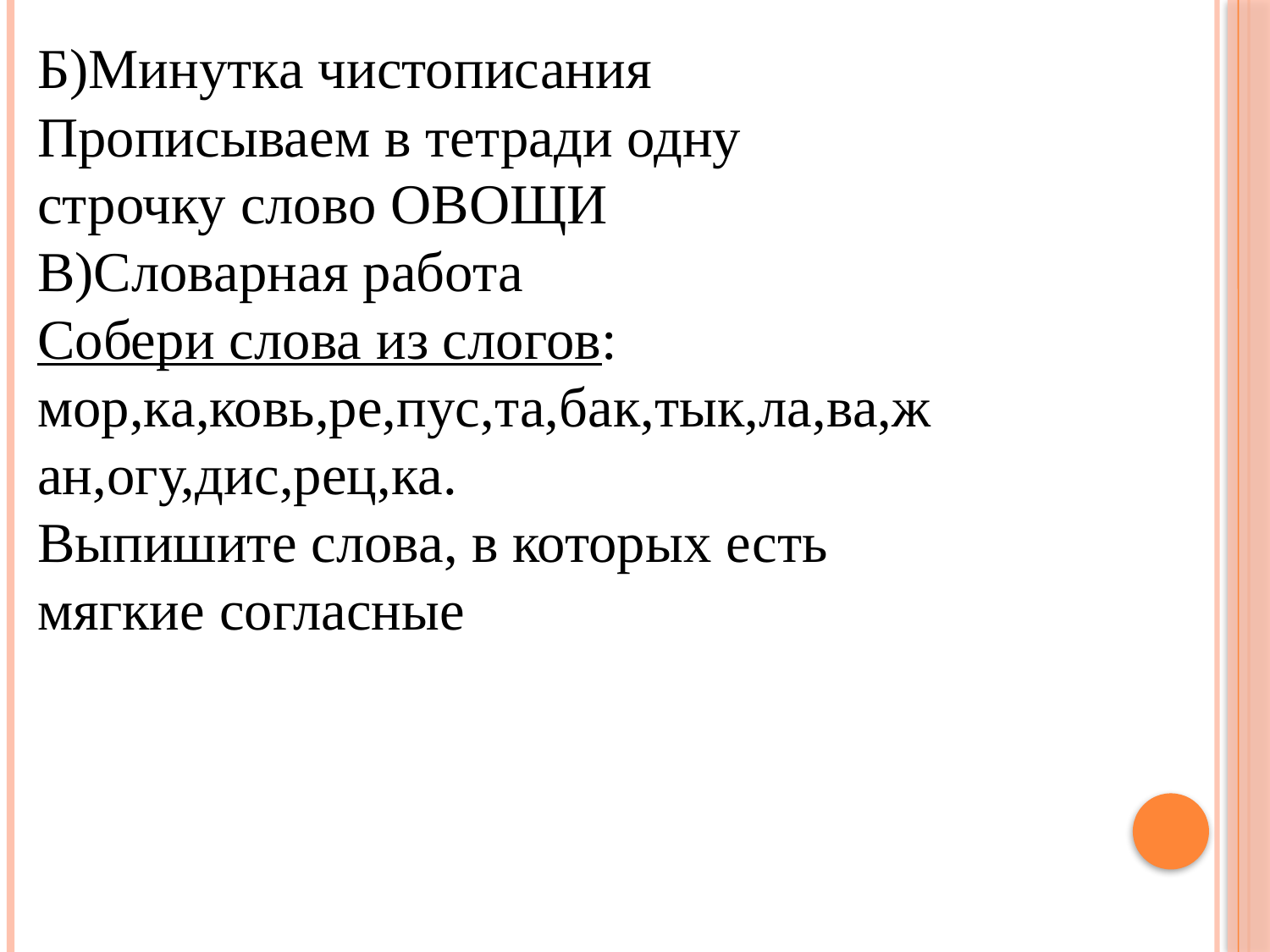

Б)Минутка чистописания
Прописываем в тетради одну строчку слово ОВОЩИ
В)Словарная работа
Собери слова из слогов: мор,ка,ковь,ре,пус,та,бак,тык,ла,ва,жан,огу,дис,рец,ка.
Выпишите слова, в которых есть мягкие согласные